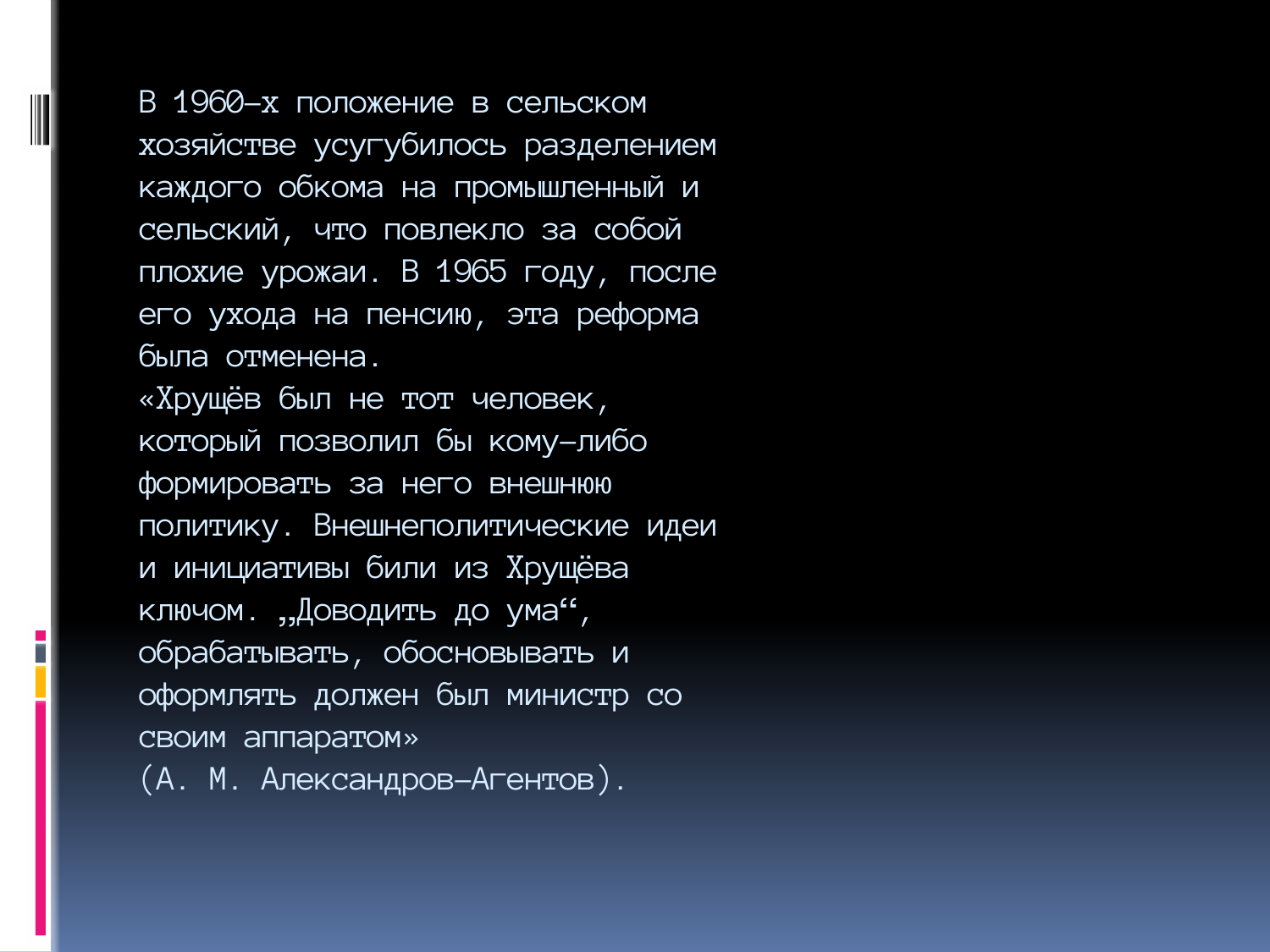

# В 1960-х положение в сельском хозяйстве усугубилось разделением каждого обкома на промышленный и сельский, что повлекло за собой плохие урожаи. В 1965 году, после его ухода на пенсию, эта реформа была отменена. «Хрущёв был не тот человек, который позволил бы кому-либо формировать за него внешнюю политику. Внешнеполитические идеи и инициативы били из Хрущёва ключом. „Доводить до ума“, обрабатывать, обосновывать и оформлять должен был министр со своим аппаратом» (А. М. Александров-Агентов).